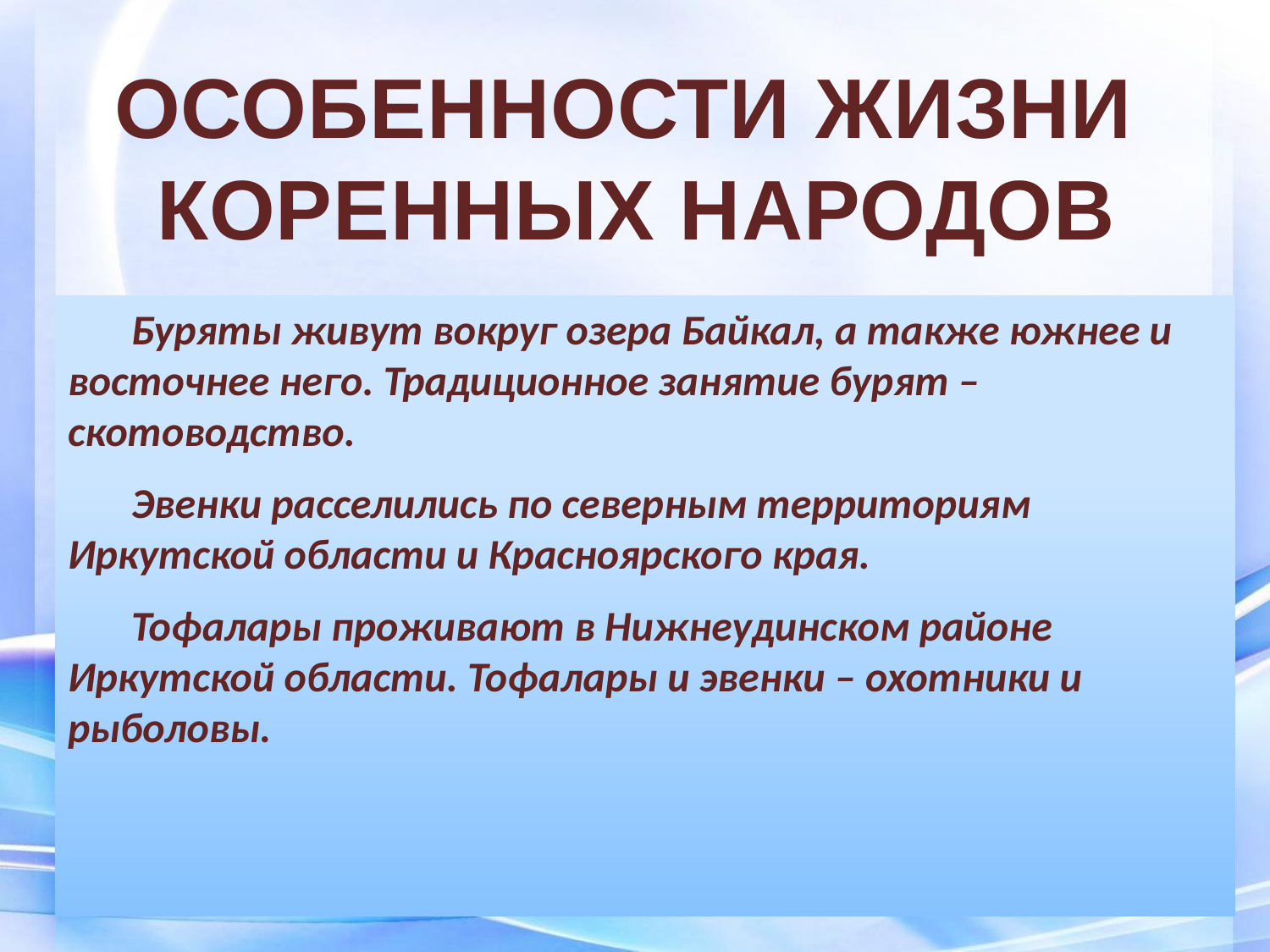

# ОСОБЕННОСТИ ЖИЗНИ КОРЕННЫХ НАРОДОВ
Буряты живут вокруг озера Байкал, а также южнее и восточнее него. Традиционное занятие бурят – скотоводство.
Эвенки расселились по северным территориям Иркутской области и Красноярского края.
Тофалары проживают в Нижнеудинском районе Иркутской области. Тофалары и эвенки – охотники и рыболовы.